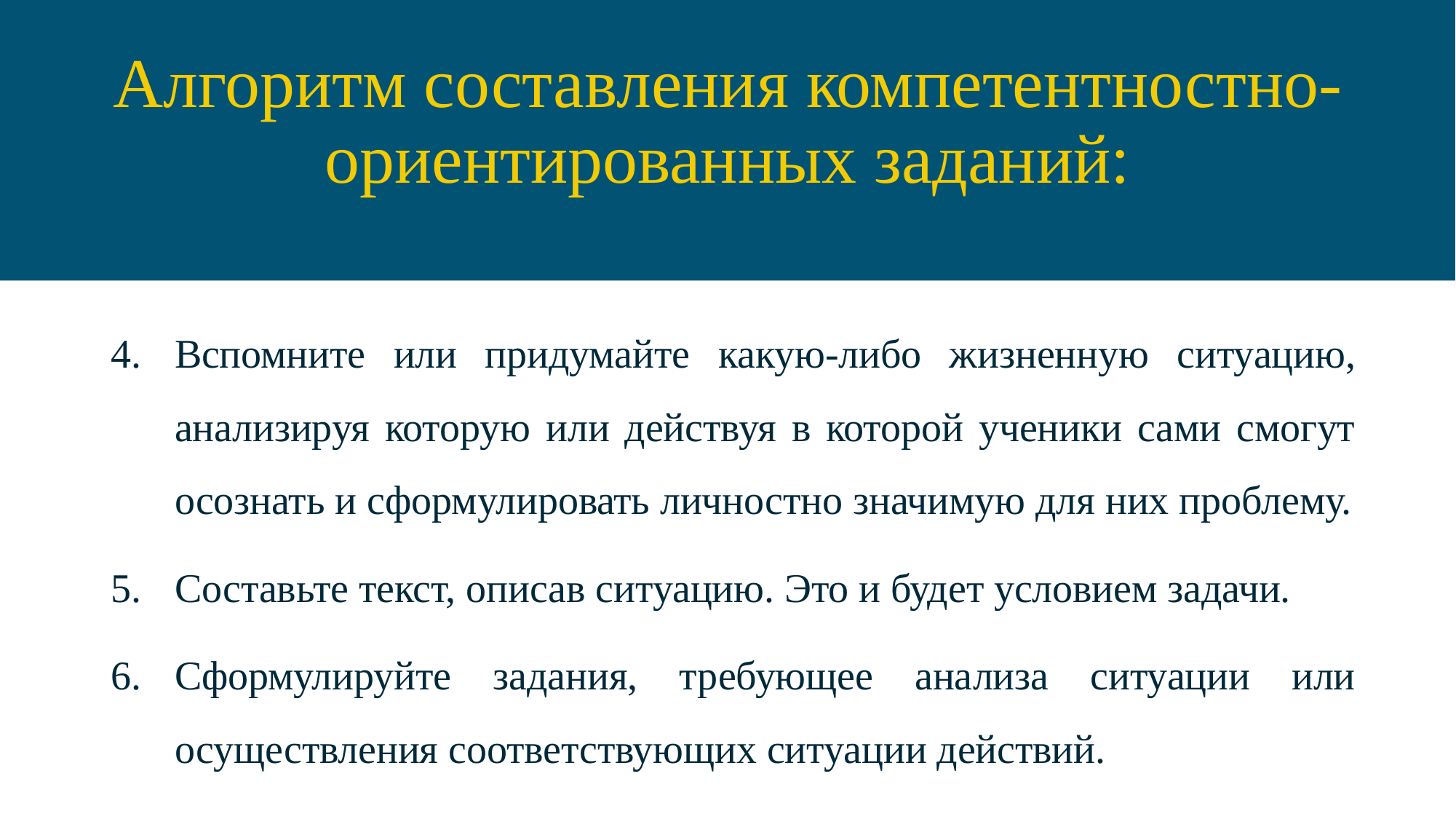

# Алгоритм составления компетентностно-ориентированных заданий:
Вспомните или придумайте какую-либо жизненную ситуацию, анализируя которую или действуя в которой ученики сами смогут осознать и сформулировать личностно значимую для них проблему.
Составьте текст, описав ситуацию. Это и будет условием задачи.
Сформулируйте задания, требующее анализа ситуации или осуществления соответствующих ситуации действий.